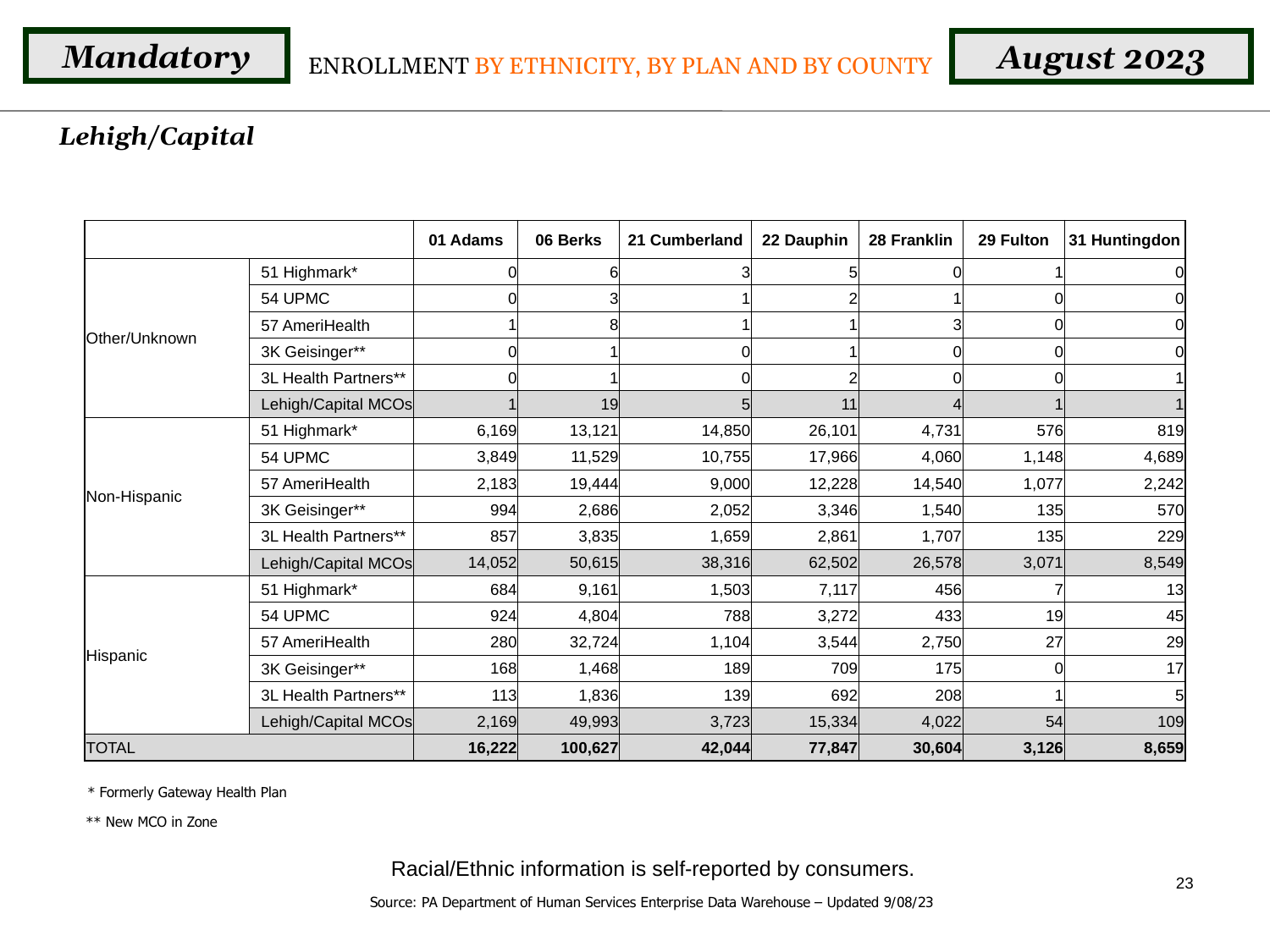

Mandatory
August 2023
ENROLLMENT BY ETHNICITY, BY PLAN AND BY COUNTY

Lehigh/Capital
|  |  | 01 Adams | 06 Berks | 21 Cumberland | 22 Dauphin | 28 Franklin | 29 Fulton | 31 Huntingdon |
| --- | --- | --- | --- | --- | --- | --- | --- | --- |
| Other/Unknown | 51 Highmark\* | 0 | 6 | 3 | 5 | 0 | 1 | 0 |
|  | 54 UPMC | 0 | 3 | 1 | 2 | 1 | 0 | 0 |
|  | 57 AmeriHealth | 1 | 8 | 1 | 1 | 3 | 0 | 0 |
|  | 3K Geisinger\*\* | 0 | 1 | 0 | 1 | 0 | 0 | 0 |
|  | 3L Health Partners\*\* | 0 | 1 | 0 | 2 | 0 | 0 | 1 |
|  | Lehigh/Capital MCOs | 1 | 19 | 5 | 11 | 4 | 1 | 1 |
| Non-Hispanic | 51 Highmark\* | 6,169 | 13,121 | 14,850 | 26,101 | 4,731 | 576 | 819 |
|  | 54 UPMC | 3,849 | 11,529 | 10,755 | 17,966 | 4,060 | 1,148 | 4,689 |
|  | 57 AmeriHealth | 2,183 | 19,444 | 9,000 | 12,228 | 14,540 | 1,077 | 2,242 |
|  | 3K Geisinger\*\* | 994 | 2,686 | 2,052 | 3,346 | 1,540 | 135 | 570 |
|  | 3L Health Partners\*\* | 857 | 3,835 | 1,659 | 2,861 | 1,707 | 135 | 229 |
|  | Lehigh/Capital MCOs | 14,052 | 50,615 | 38,316 | 62,502 | 26,578 | 3,071 | 8,549 |
| Hispanic | 51 Highmark\* | 684 | 9,161 | 1,503 | 7,117 | 456 | 7 | 13 |
|  | 54 UPMC | 924 | 4,804 | 788 | 3,272 | 433 | 19 | 45 |
|  | 57 AmeriHealth | 280 | 32,724 | 1,104 | 3,544 | 2,750 | 27 | 29 |
|  | 3K Geisinger\*\* | 168 | 1,468 | 189 | 709 | 175 | 0 | 17 |
|  | 3L Health Partners\*\* | 113 | 1,836 | 139 | 692 | 208 | 1 | 5 |
|  | Lehigh/Capital MCOs | 2,169 | 49,993 | 3,723 | 15,334 | 4,022 | 54 | 109 |
| TOTAL |  | 16,222 | 100,627 | 42,044 | 77,847 | 30,604 | 3,126 | 8,659 |
* Formerly Gateway Health Plan
** New MCO in Zone
Racial/Ethnic information is self-reported by consumers.
23
Source: PA Department of Human Services Enterprise Data Warehouse – Updated 9/08/23